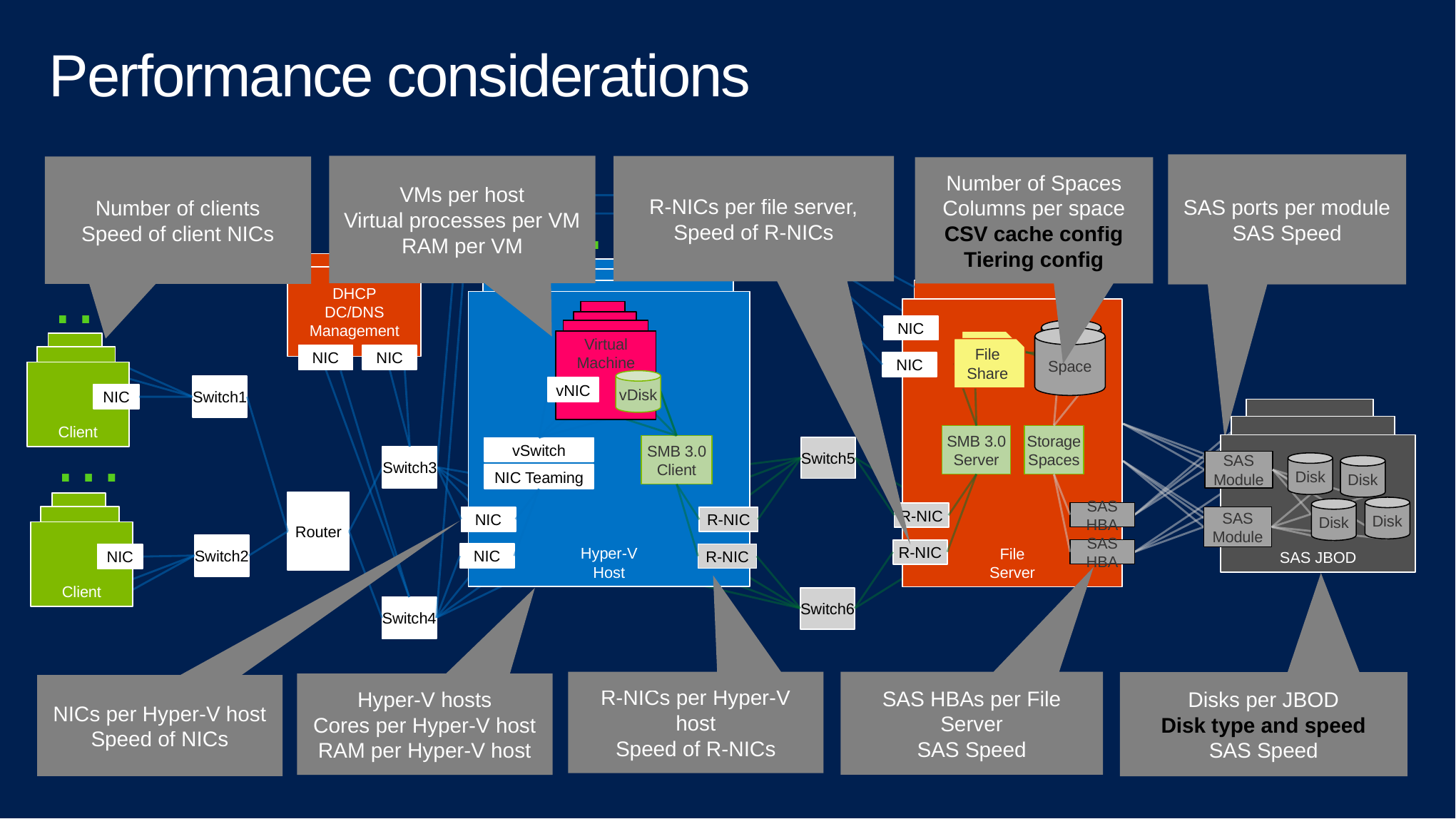

# Performance considerations
SAS ports per module
SAS Speed
VMs per host
Virtual processes per VM
RAM per VM
R-NICs per file server,
Speed of R-NICs
Number of clients
Speed of client NICs
Number of Spaces
Columns per space
CSV cache config
Tiering config
…
…
…
File
Server
Hyper-V
DHCP
DC/DNS
Management
Hyper-V
Hyper-V
File
Server
Hyper-V
Host
File
Server
VM
VM
NIC
Space
VM
Space
Virtual
Machine
File
Share
Client
File
Share
NIC
NIC
Client
NIC
Client
vDisk
Switch1
vNIC
NIC
SAS JBOD
…
SAS JBOD
SMB 3.0
Server
Storage
Spaces
SAS JBOD
SAS
Module
Disk
Disk
Disk
Disk
SAS
Module
SMB 3.0
Client
Switch5
vSwitch
Switch3
NIC Teaming
Router
Client
SAS HBA
R-NIC
Client
NIC
R-NIC
Client
Switch2
R-NIC
SAS HBA
NIC
R-NIC
NIC
Switch6
Switch4
R-NICs per Hyper-V host
Speed of R-NICs
SAS HBAs per File Server
SAS Speed
Disks per JBOD
Disk type and speed
SAS Speed
Hyper-V hosts
Cores per Hyper-V host
RAM per Hyper-V host
NICs per Hyper-V host
Speed of NICs